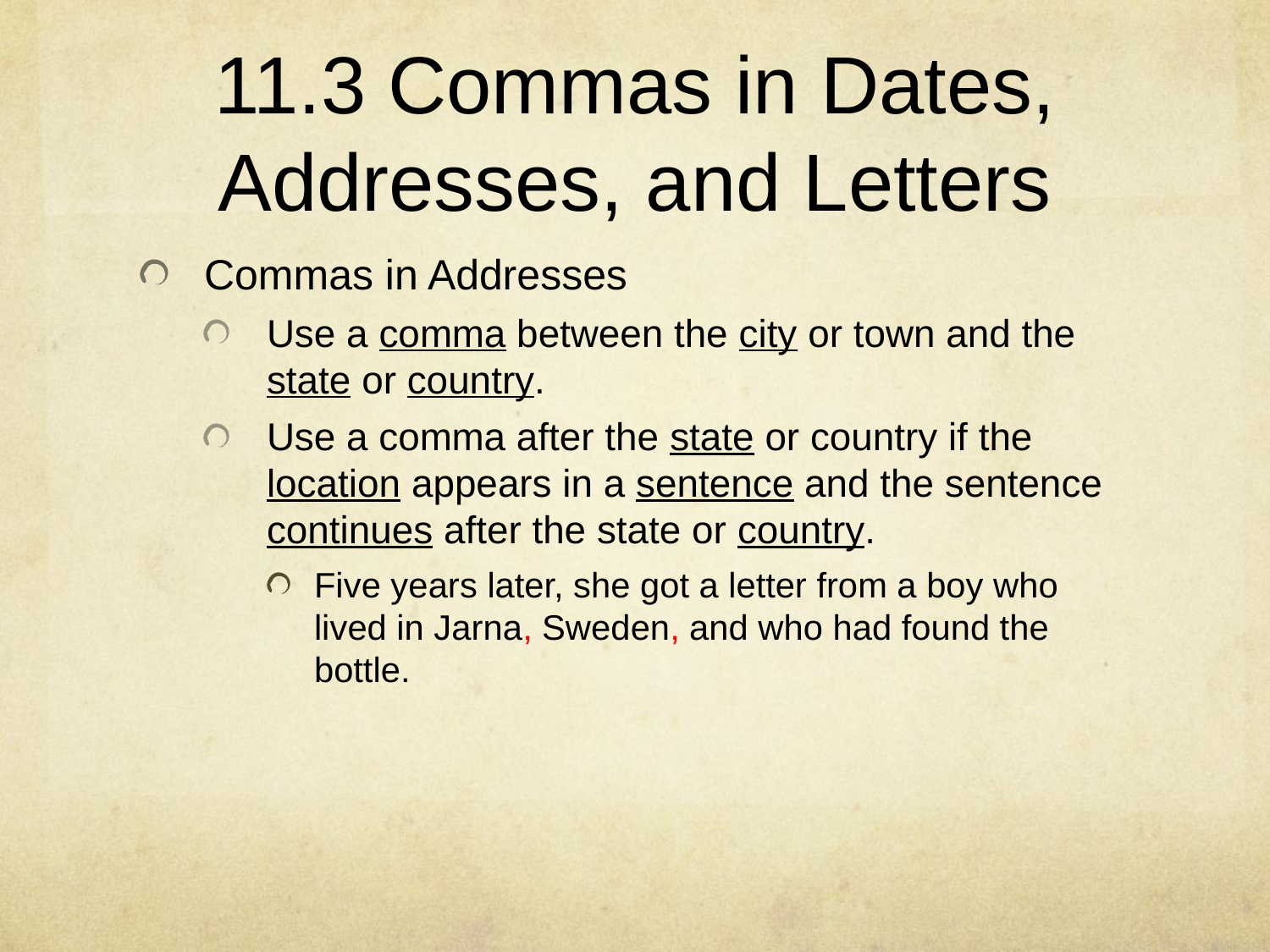

# 11.3 Commas in Dates, Addresses, and Letters
Commas in Addresses
Use a comma between the city or town and the state or country.
Use a comma after the state or country if the location appears in a sentence and the sentence continues after the state or country.
Five years later, she got a letter from a boy who lived in Jarna, Sweden, and who had found the bottle.